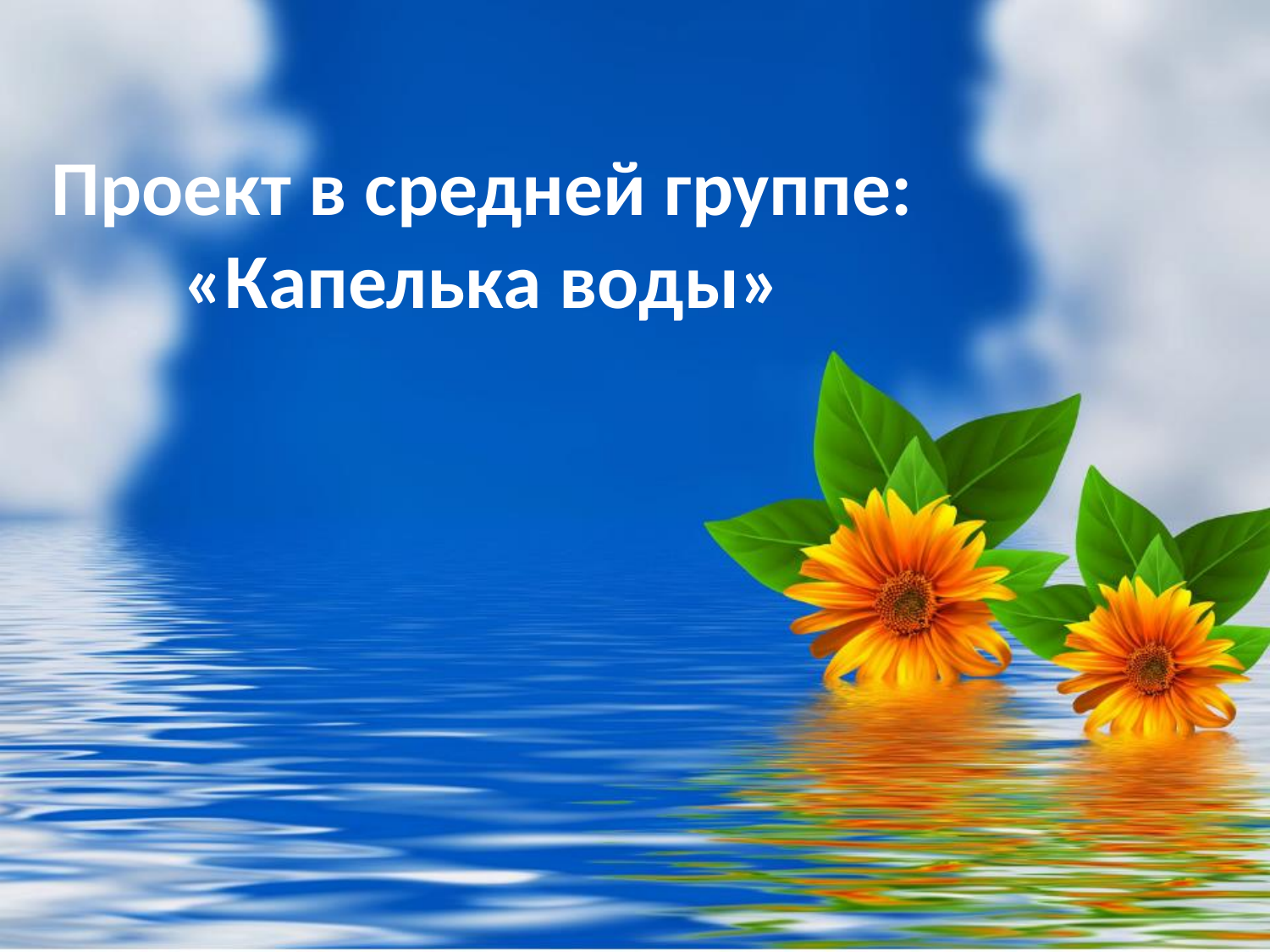

# Проект в средней группе: «Капелька воды»